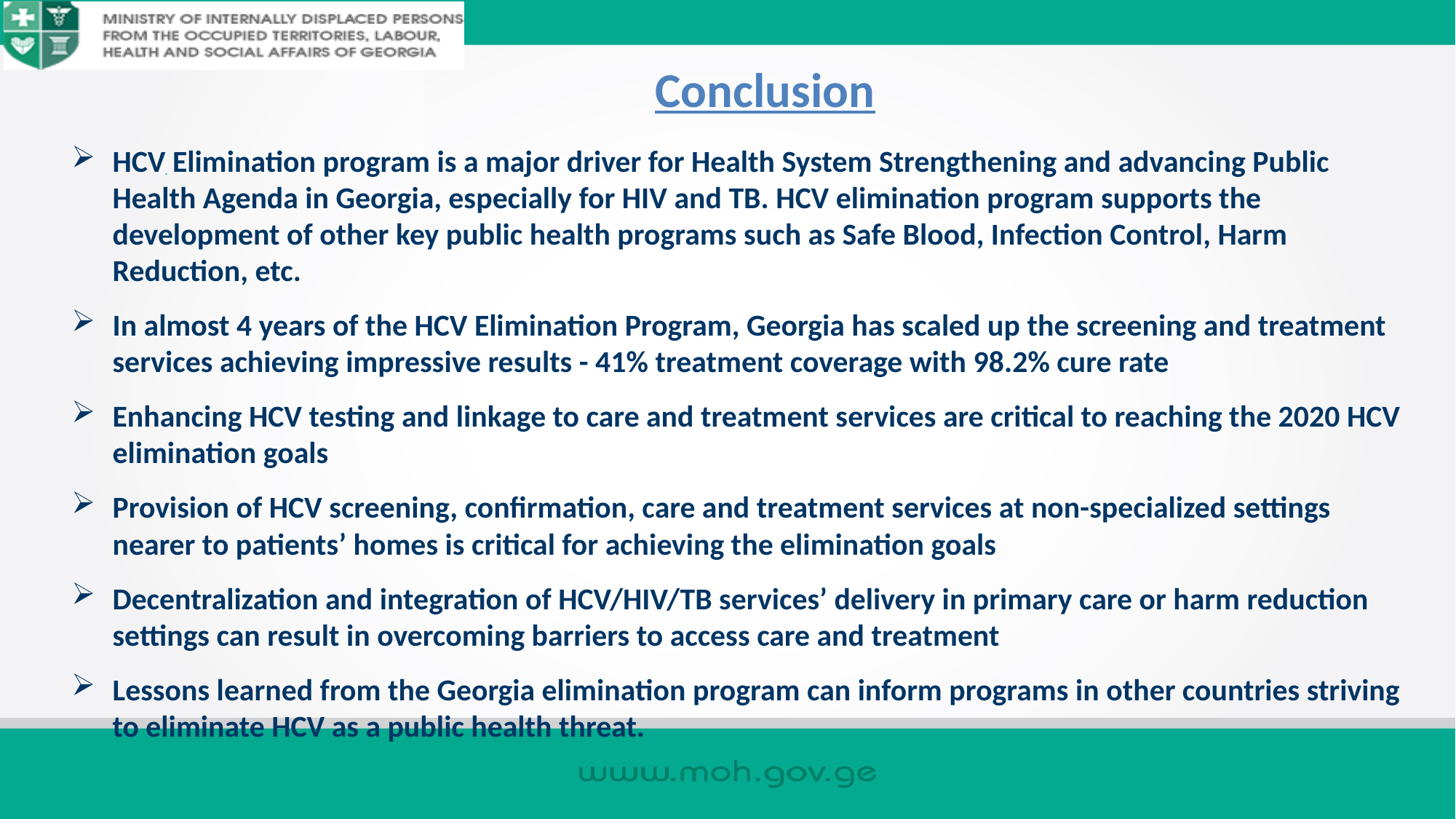

# Conclusion
HCV Elimination program is a major driver for Health System Strengthening and advancing Public Health Agenda in Georgia, especially for HIV and TB. HCV elimination program supports the development of other key public health programs such as Safe Blood, Infection Control, Harm Reduction, etc.
In almost 4 years of the HCV Elimination Program, Georgia has scaled up the screening and treatment services achieving impressive results - 41% treatment coverage with 98.2% cure rate
Enhancing HCV testing and linkage to care and treatment services are critical to reaching the 2020 HCV elimination goals
Provision of HCV screening, confirmation, care and treatment services at non-specialized settings nearer to patients’ homes is critical for achieving the elimination goals
Decentralization and integration of HCV/HIV/TB services’ delivery in primary care or harm reduction settings can result in overcoming barriers to access care and treatment
Lessons learned from the Georgia elimination program can inform programs in other countries striving to eliminate HCV as a public health threat.